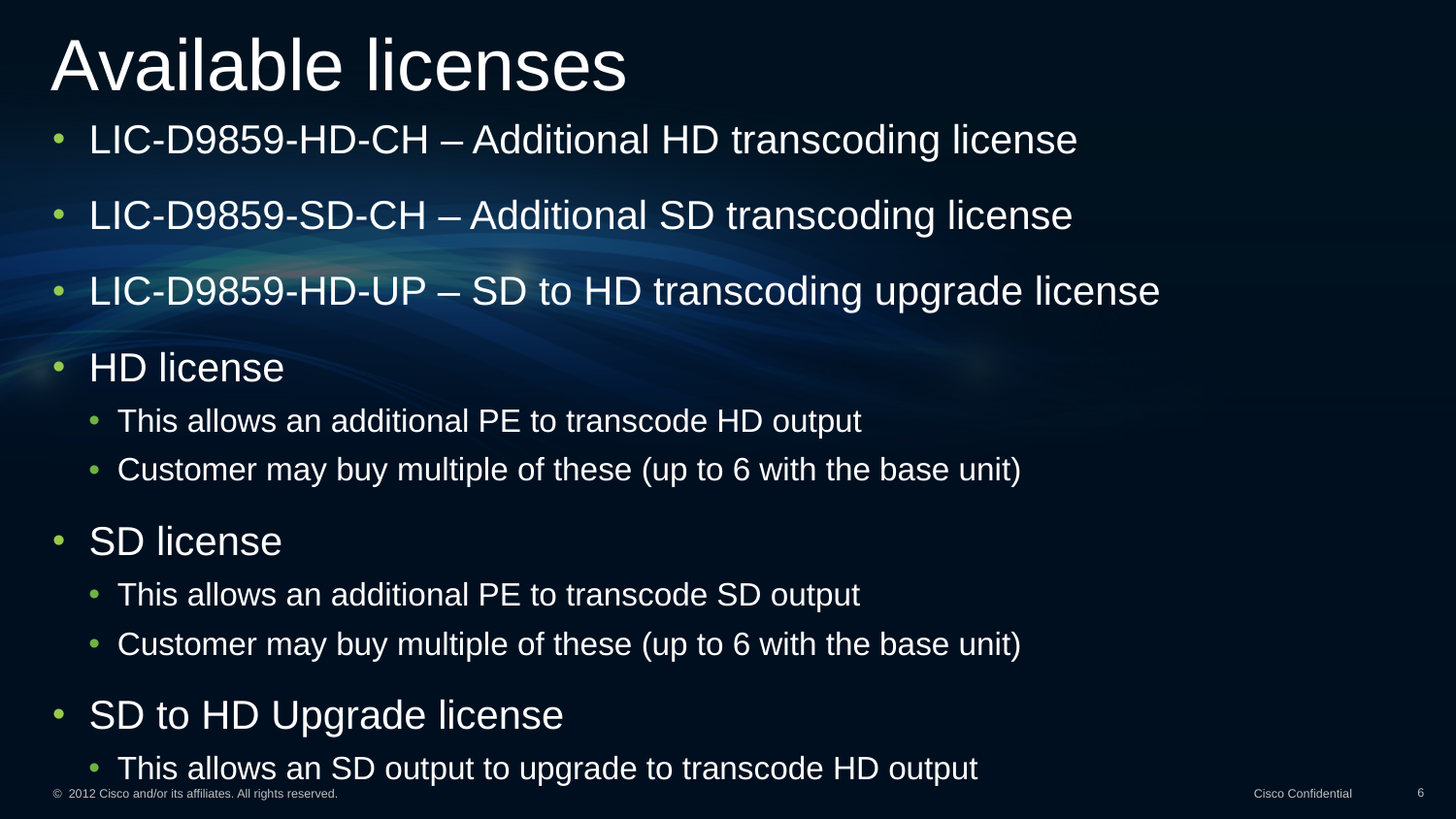

# Available licenses
LIC-D9859-HD-CH – Additional HD transcoding license
LIC-D9859-SD-CH – Additional SD transcoding license
LIC-D9859-HD-UP – SD to HD transcoding upgrade license
HD license
This allows an additional PE to transcode HD output
Customer may buy multiple of these (up to 6 with the base unit)
SD license
This allows an additional PE to transcode SD output
Customer may buy multiple of these (up to 6 with the base unit)
SD to HD Upgrade license
This allows an SD output to upgrade to transcode HD output